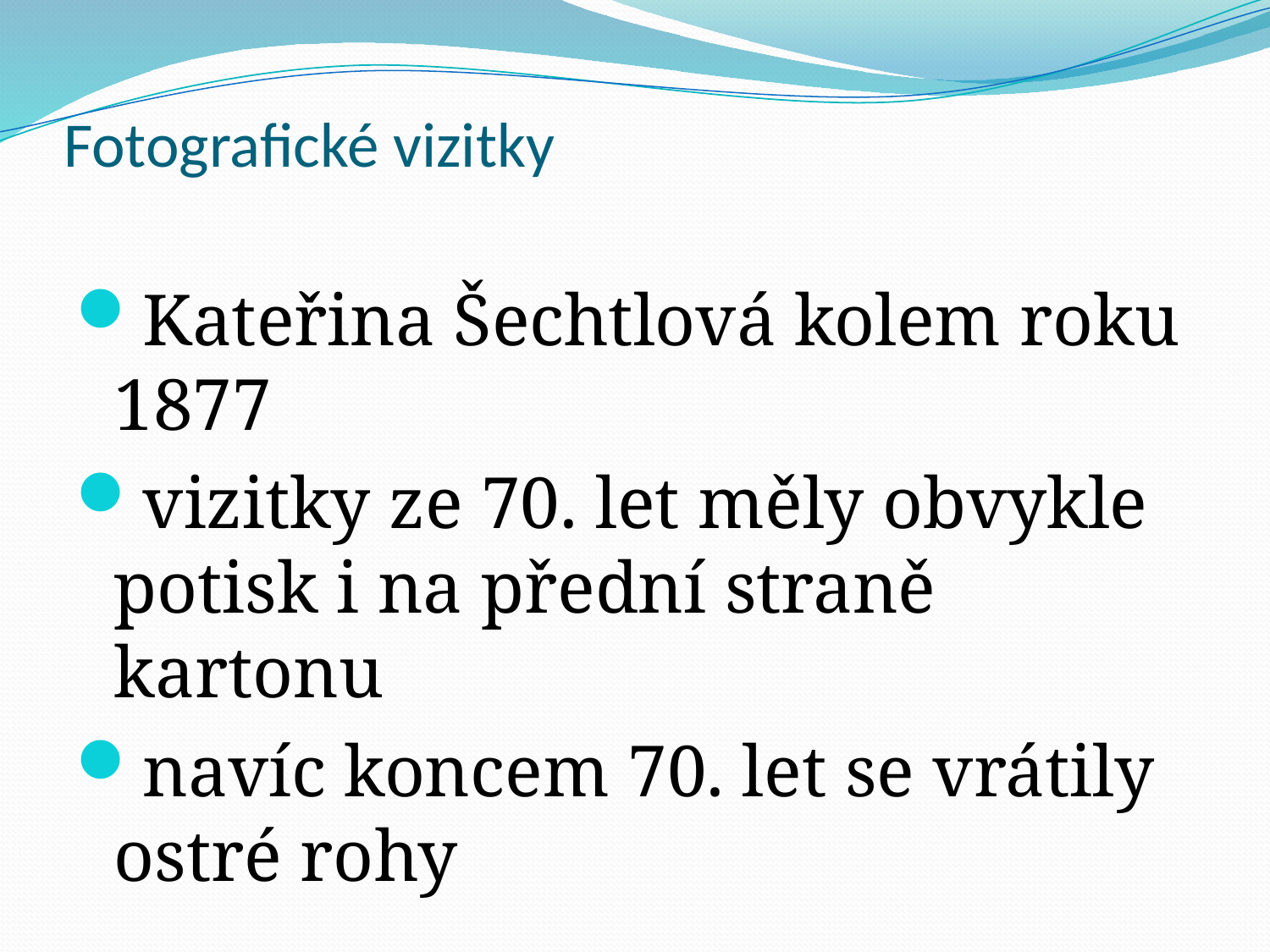

# Fotografické vizitky
Kateřina Šechtlová kolem roku 1877
vizitky ze 70. let měly obvykle potisk i na přední straně kartonu
navíc koncem 70. let se vrátily ostré rohy